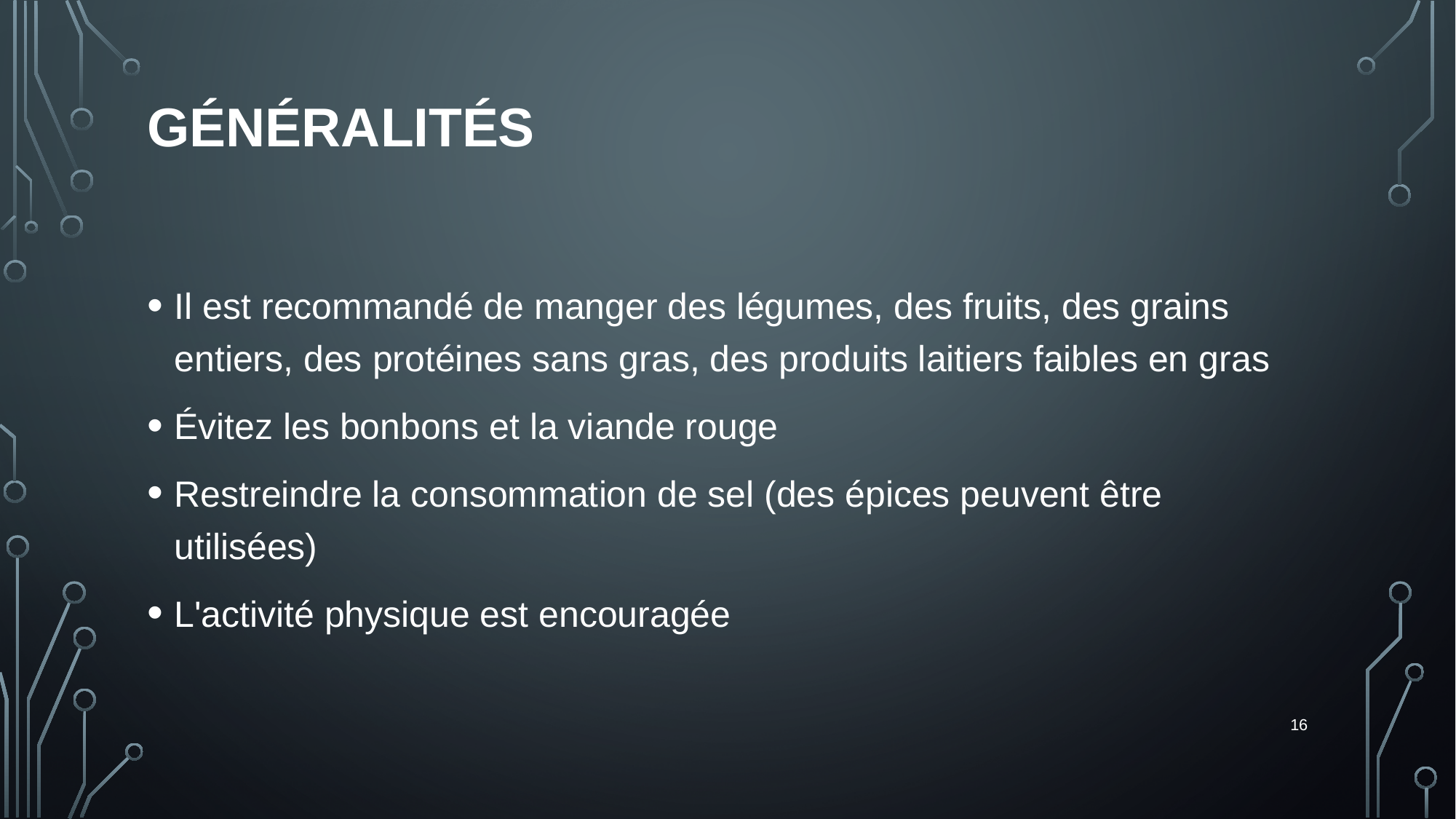

# GÉNÉRALITÉS
Il est recommandé de manger des légumes, des fruits, des grains entiers, des protéines sans gras, des produits laitiers faibles en gras
Évitez les bonbons et la viande rouge
Restreindre la consommation de sel (des épices peuvent être utilisées)
L'activité physique est encouragée

16